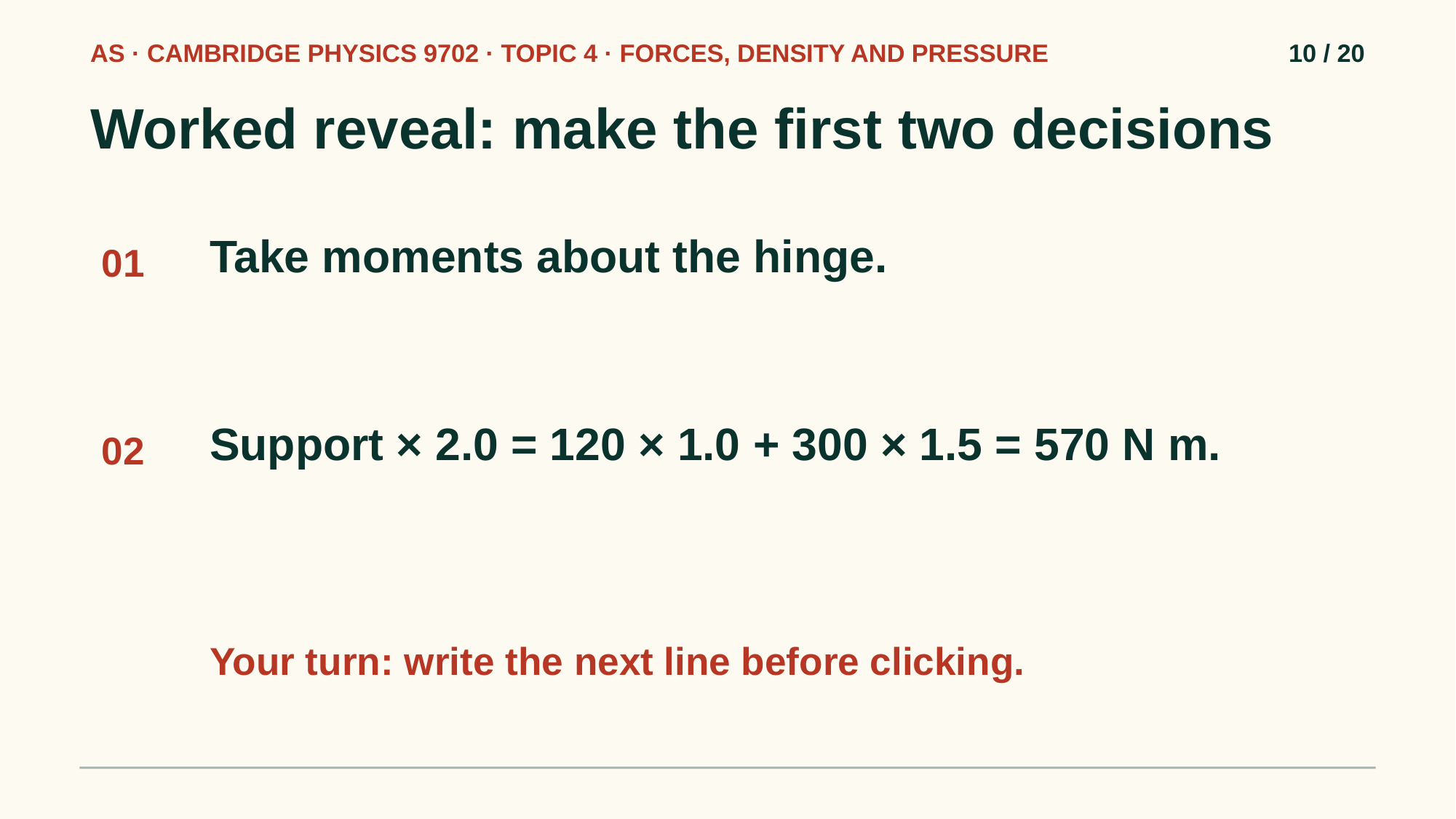

AS · CAMBRIDGE PHYSICS 9702 · TOPIC 4 · FORCES, DENSITY AND PRESSURE
10 / 20
Worked reveal: make the first two decisions
Take moments about the hinge.
01
Support × 2.0 = 120 × 1.0 + 300 × 1.5 = 570 N m.
02
Your turn: write the next line before clicking.